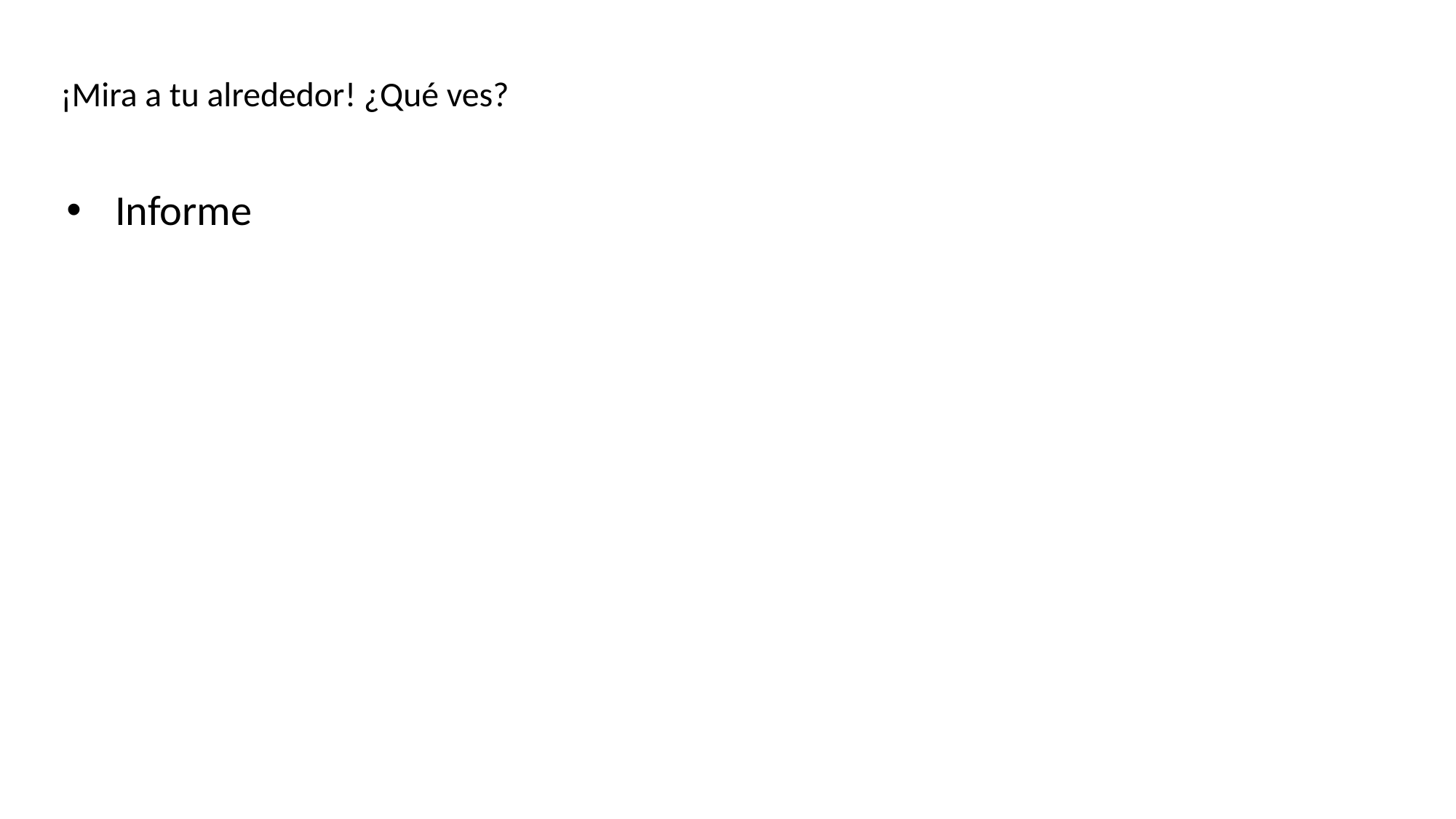

# ¡Mira a tu alrededor! ¿Qué ves?
Informe